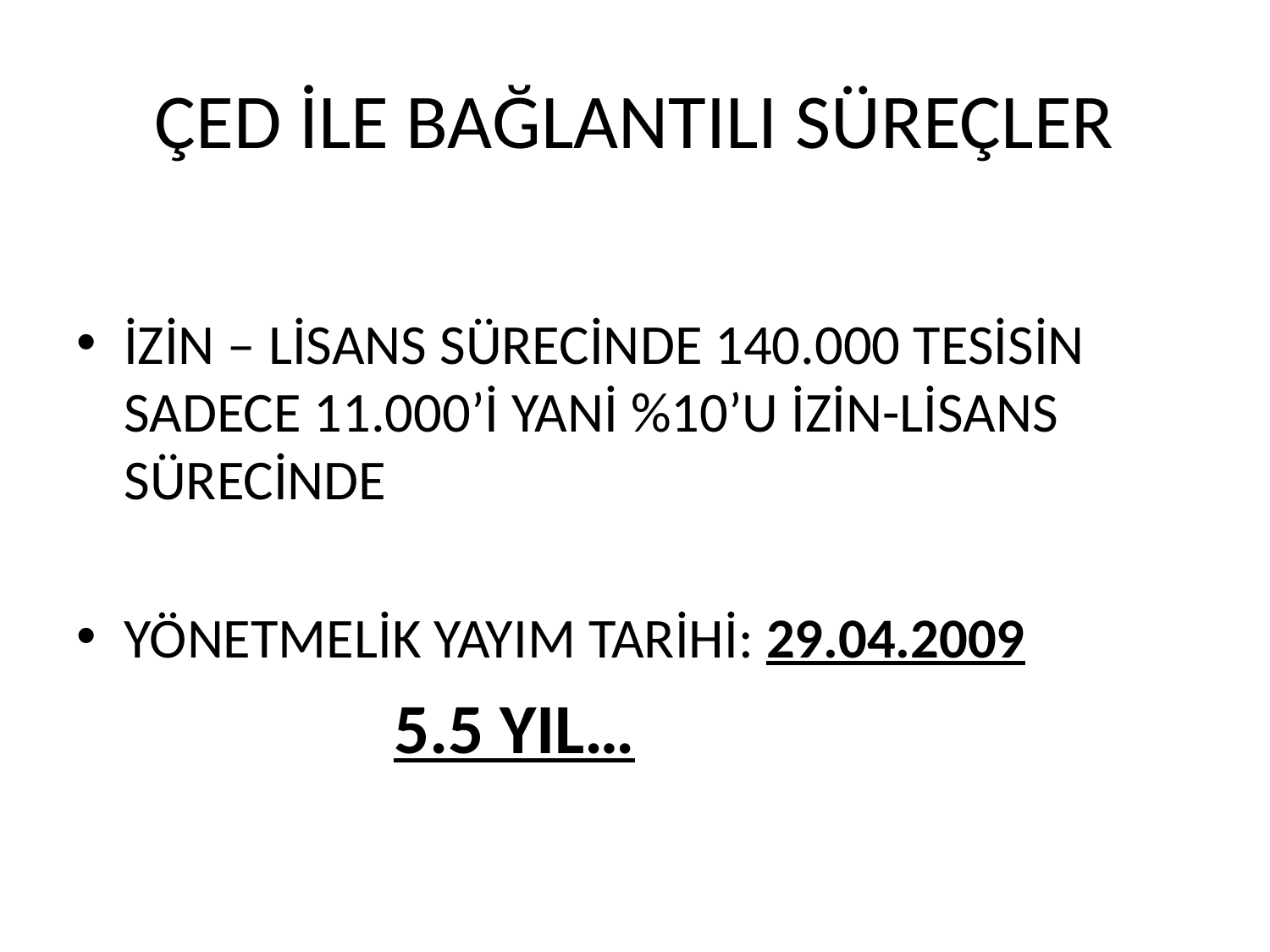

# ÇED İLE BAĞLANTILI SÜREÇLER

İZİN – LİSANS SÜRECİNDE 140.000 TESİSİN SADECE 11.000’İ YANİ %10’U İZİN-LİSANS SÜRECİNDE

YÖNETMELİK YAYIM TARİHİ: 29.04.2009
5.5 YIL…